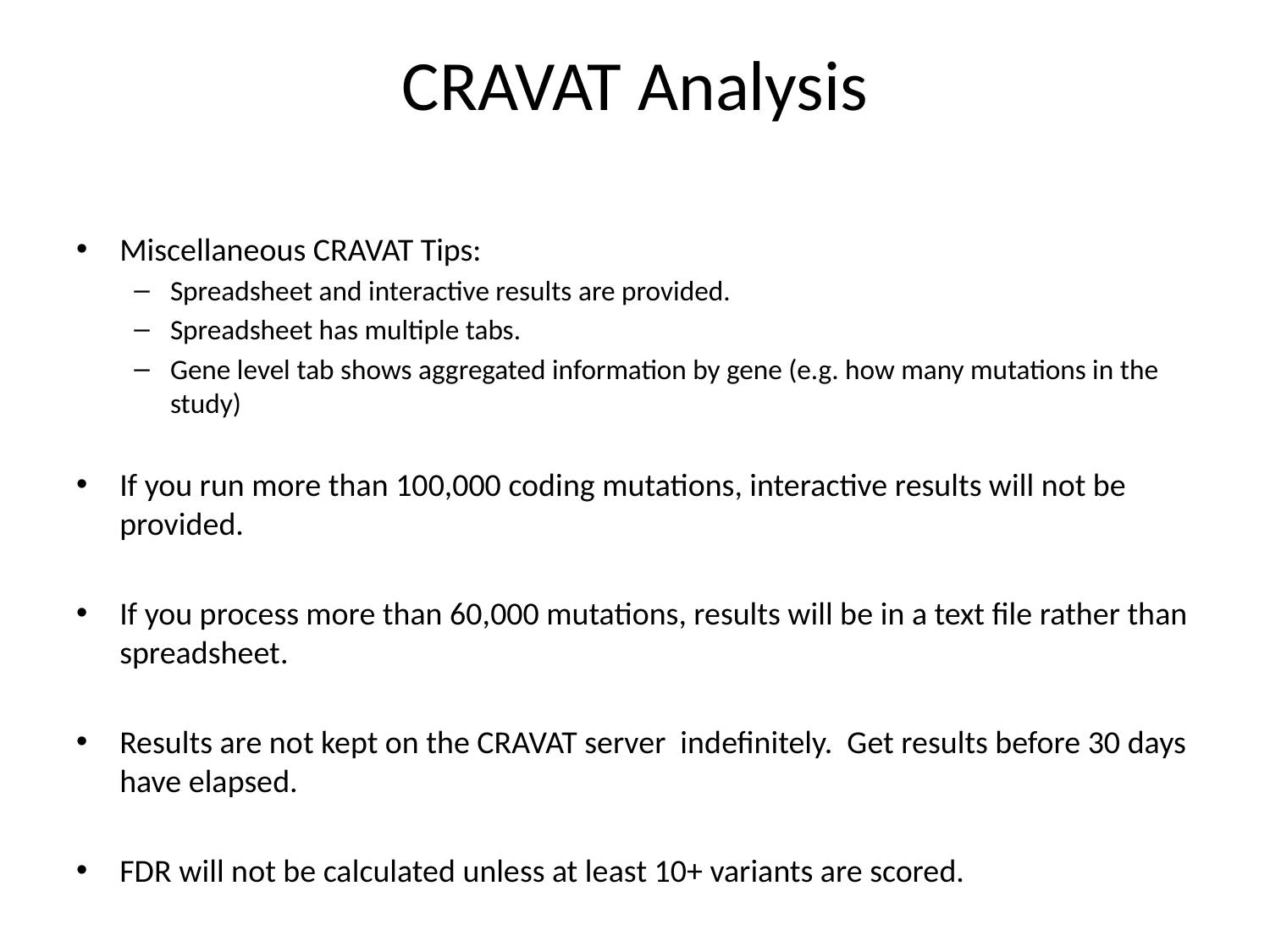

# CRAVAT Analysis
Miscellaneous CRAVAT Tips:
Spreadsheet and interactive results are provided.
Spreadsheet has multiple tabs.
Gene level tab shows aggregated information by gene (e.g. how many mutations in the study)

If you run more than 100,000 coding mutations, interactive results will not be provided.

If you process more than 60,000 mutations, results will be in a text file rather than spreadsheet.

Results are not kept on the CRAVAT server  indefinitely.  Get results before 30 days have elapsed.

FDR will not be calculated unless at least 10+ variants are scored.